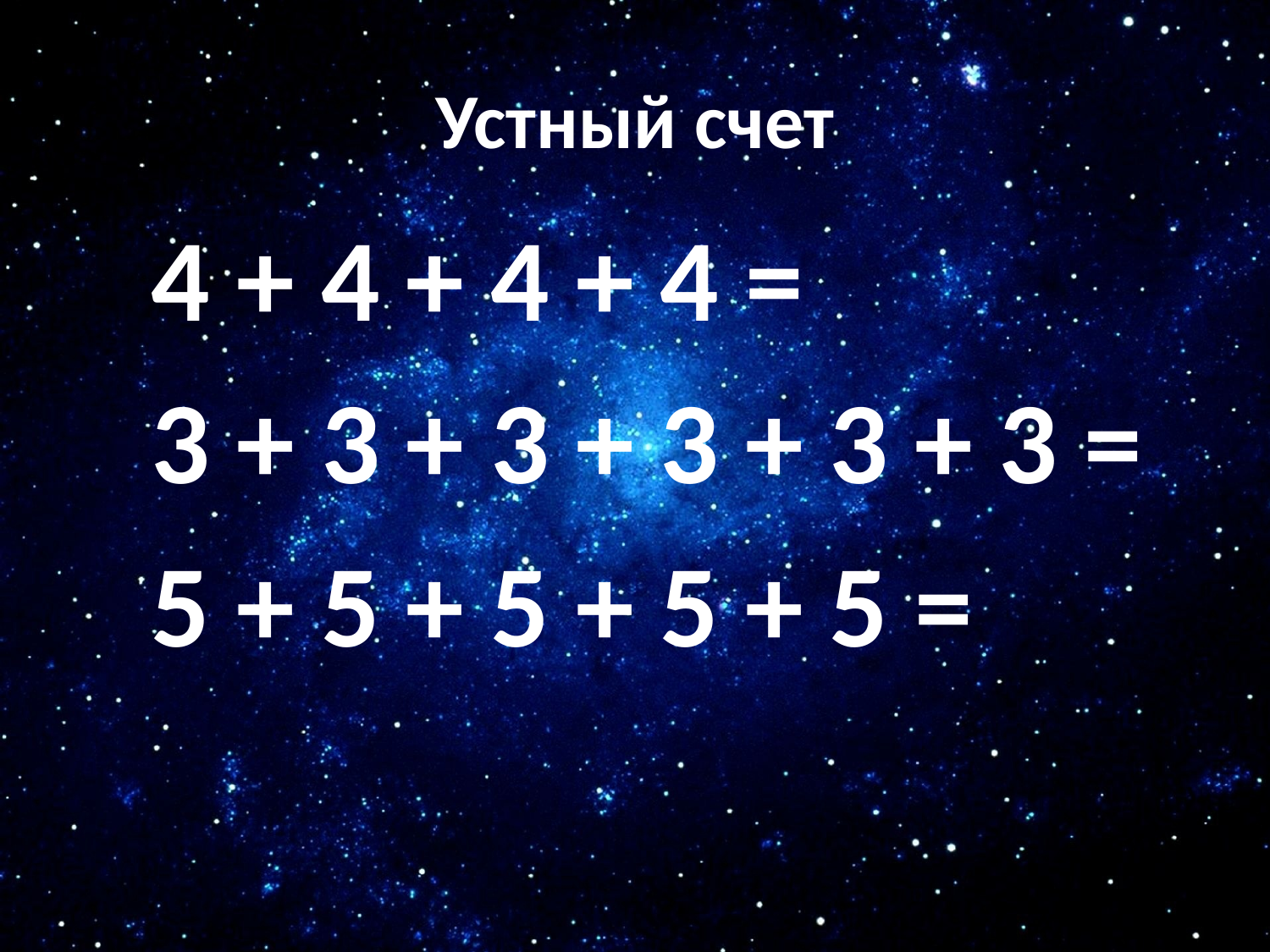

# Устный счет
4 + 4 + 4 + 4 =
3 + 3 + 3 + 3 + 3 + 3 =
5 + 5 + 5 + 5 + 5 =